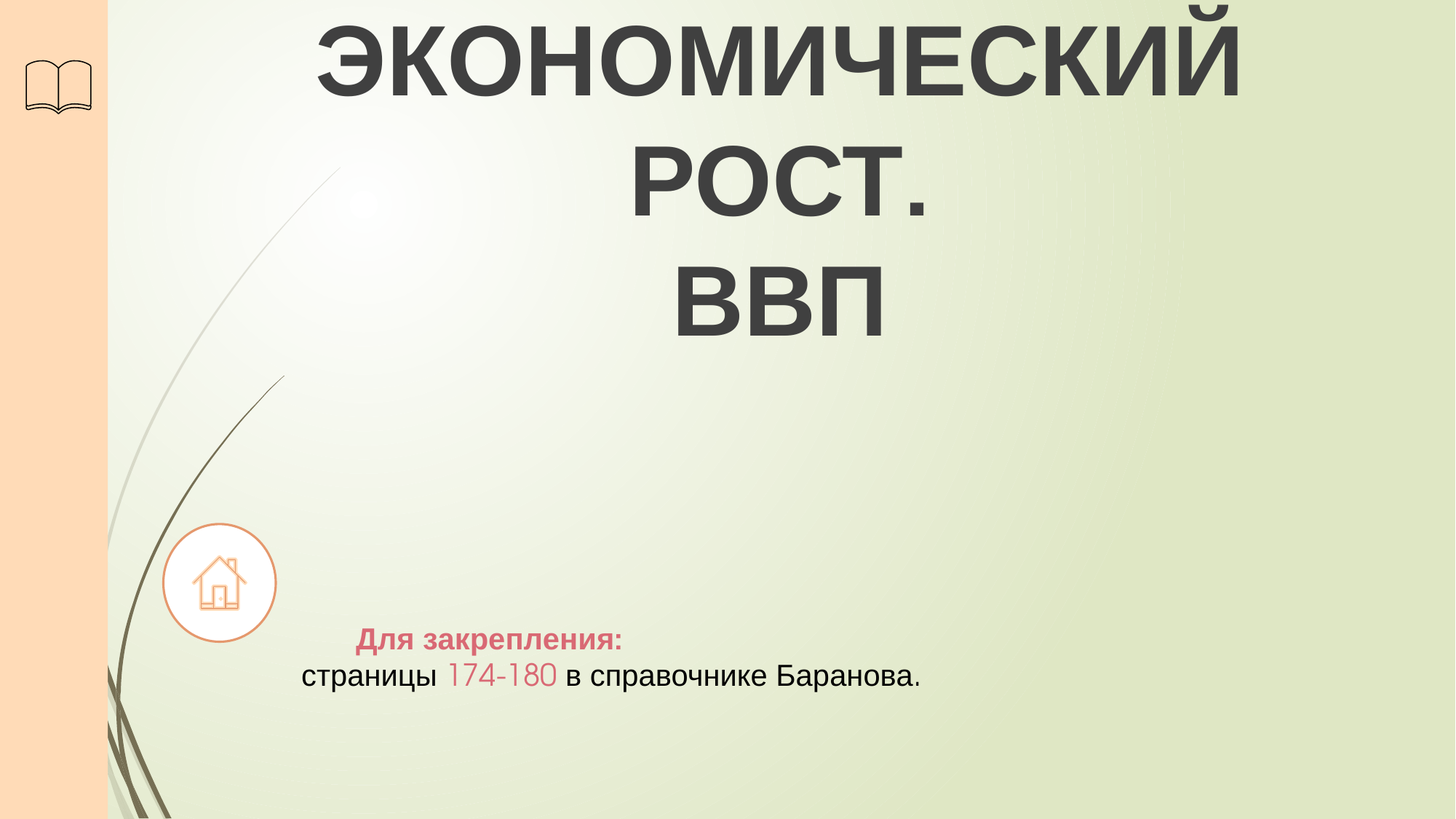

# ЭКОНОМИЧЕСКИЙ РОСТ. ВВП

		Для закрепления:
страницы 174-180 в справочнике Баранова.